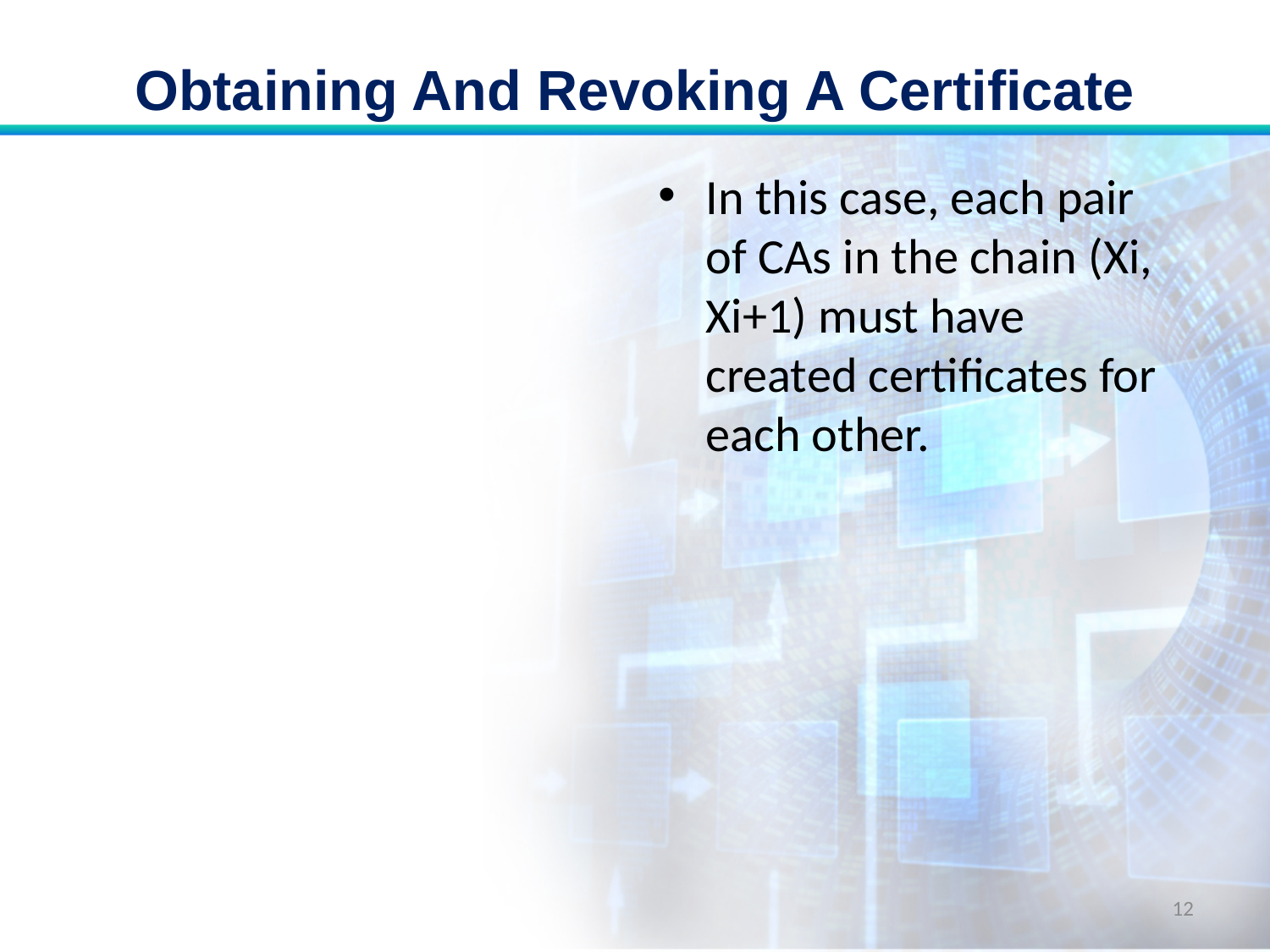

# Obtaining And Revoking A Certificate
In this case, each pair of CAs in the chain (Xi, Xi+1) must have  created certificates for each other.
12